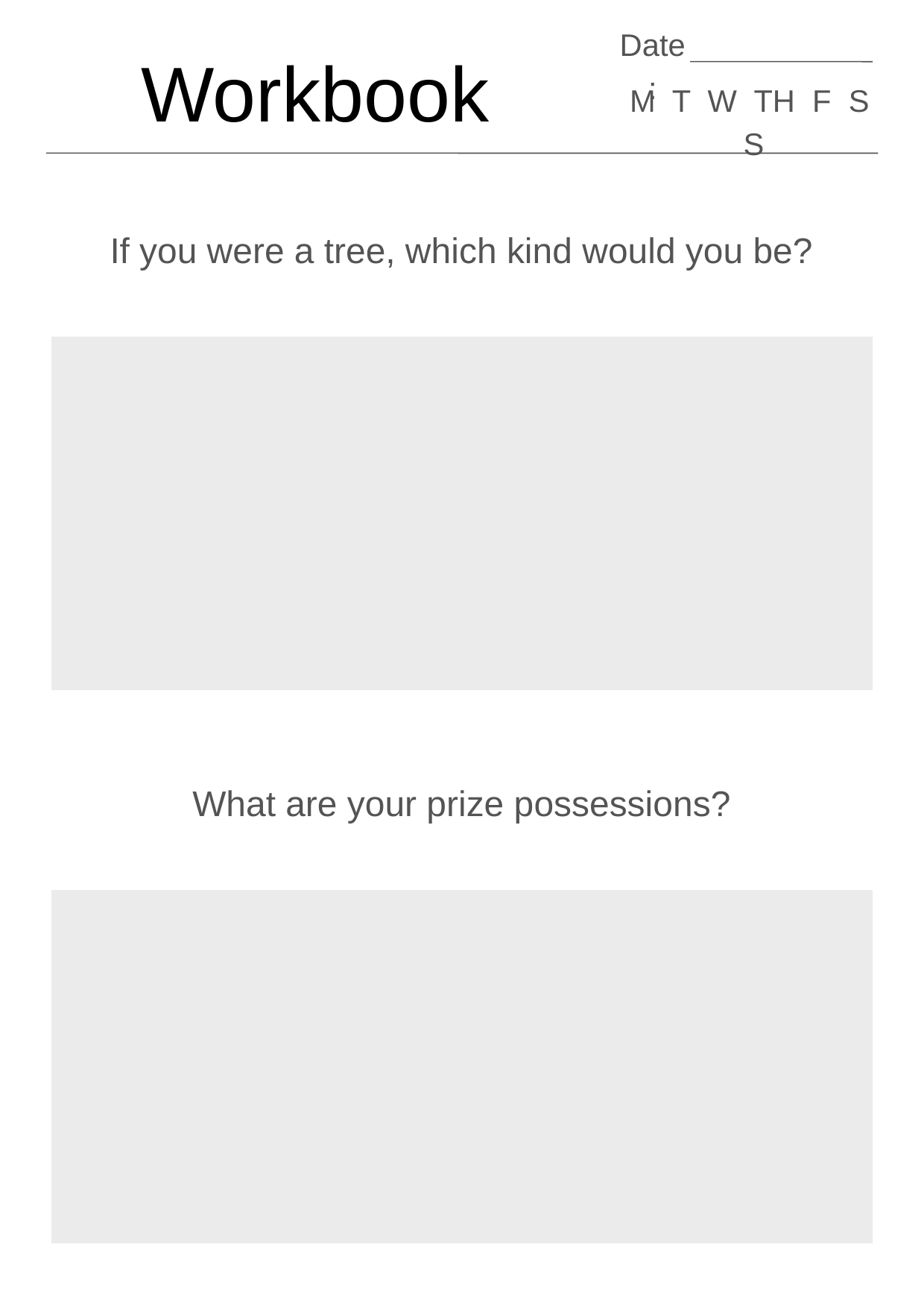

Date:
Workbook

M  T  W  TH  F  S  S

If you were a tree, which kind would you be?

What are your prize possessions?